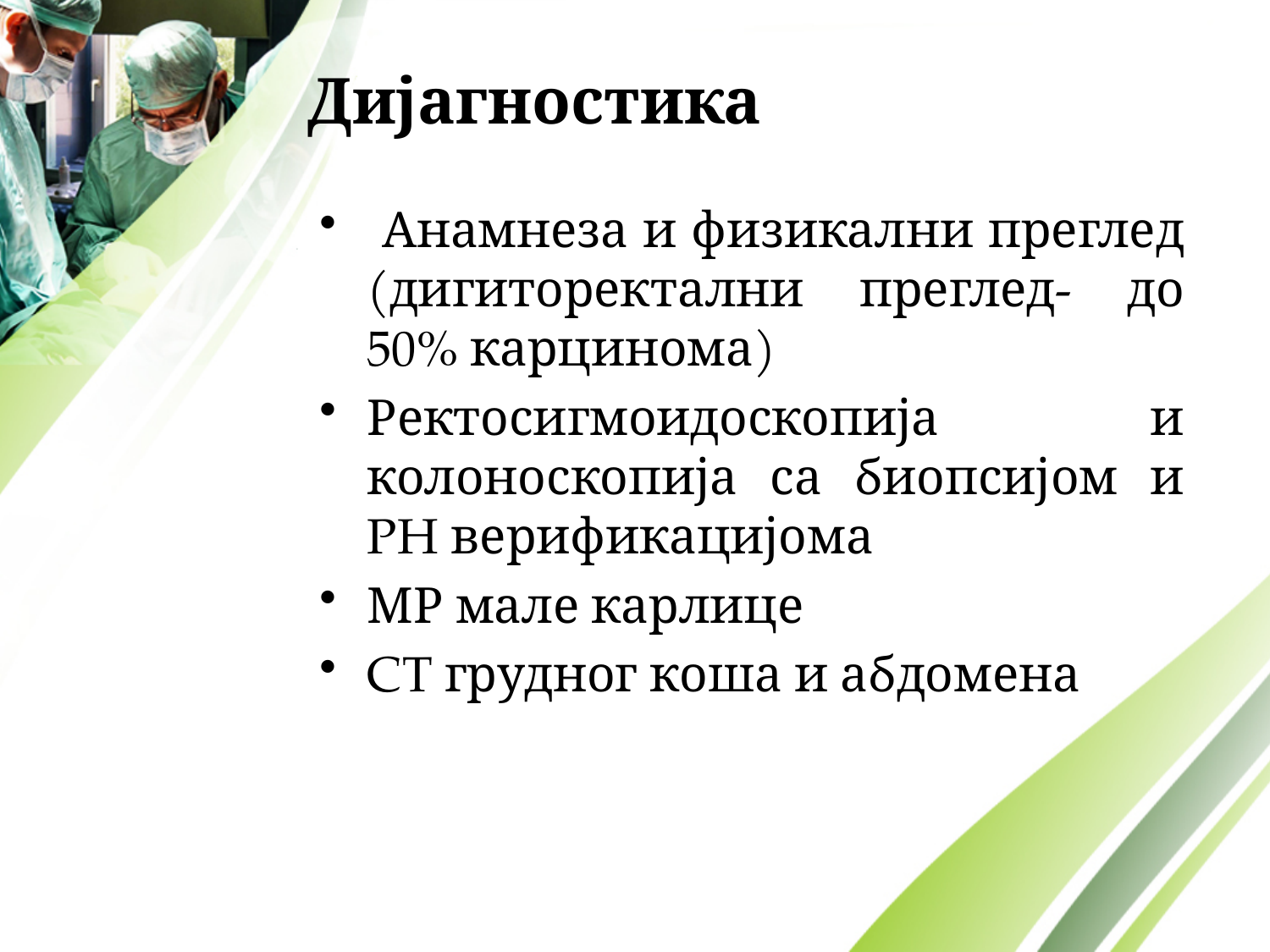

# Дијагностика
 Анамнеза и физикални преглед (дигиторектални преглед- до 50% карцинома)
Ректосигмоидоскопија и колоноскопија са биопсијом и PH верификацијома
МР мале карлице
CT грудног коша и абдомена